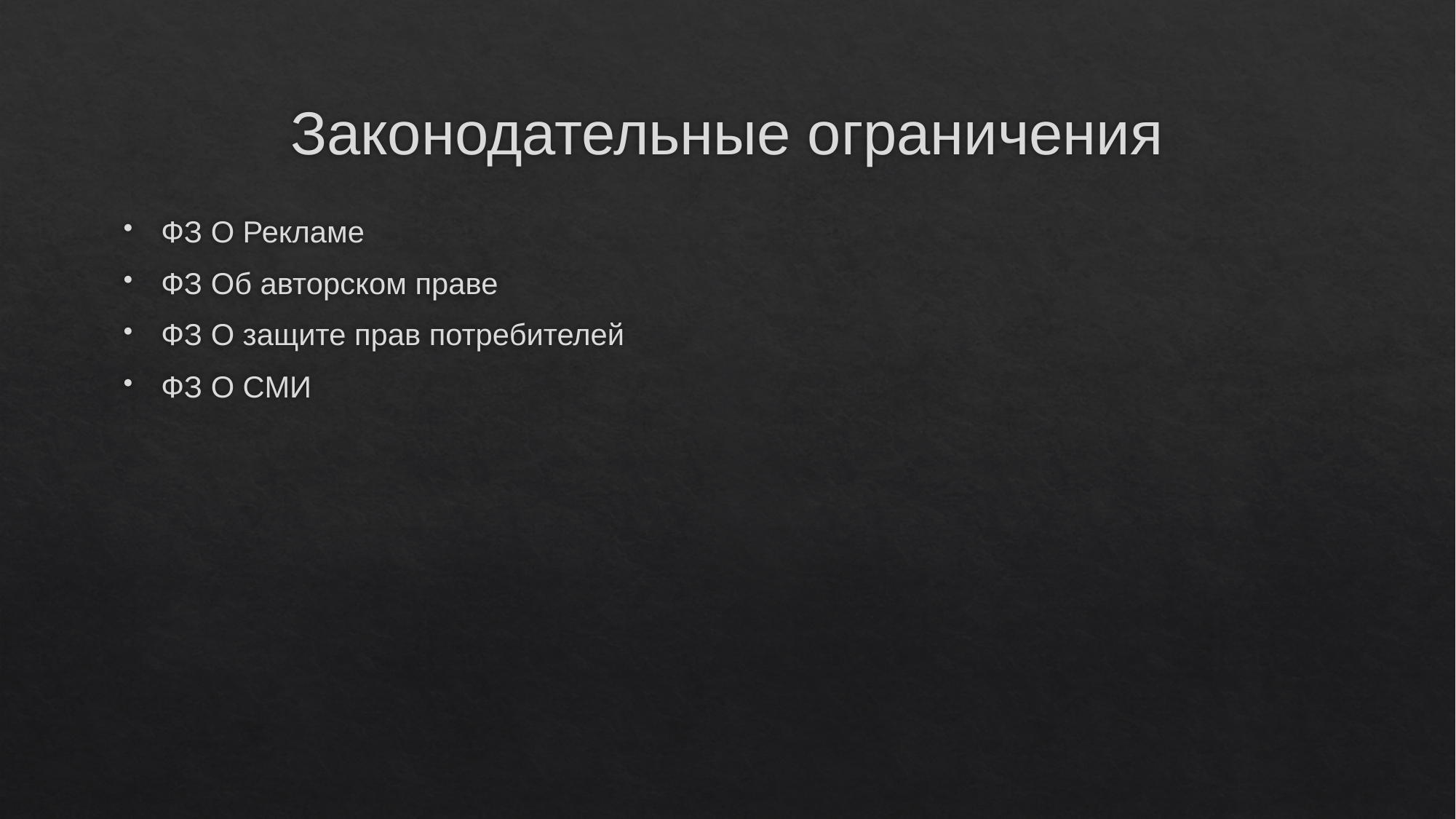

# Законодательные ограничения
ФЗ О Рекламе
ФЗ Об авторском праве
ФЗ О защите прав потребителей
ФЗ О СМИ